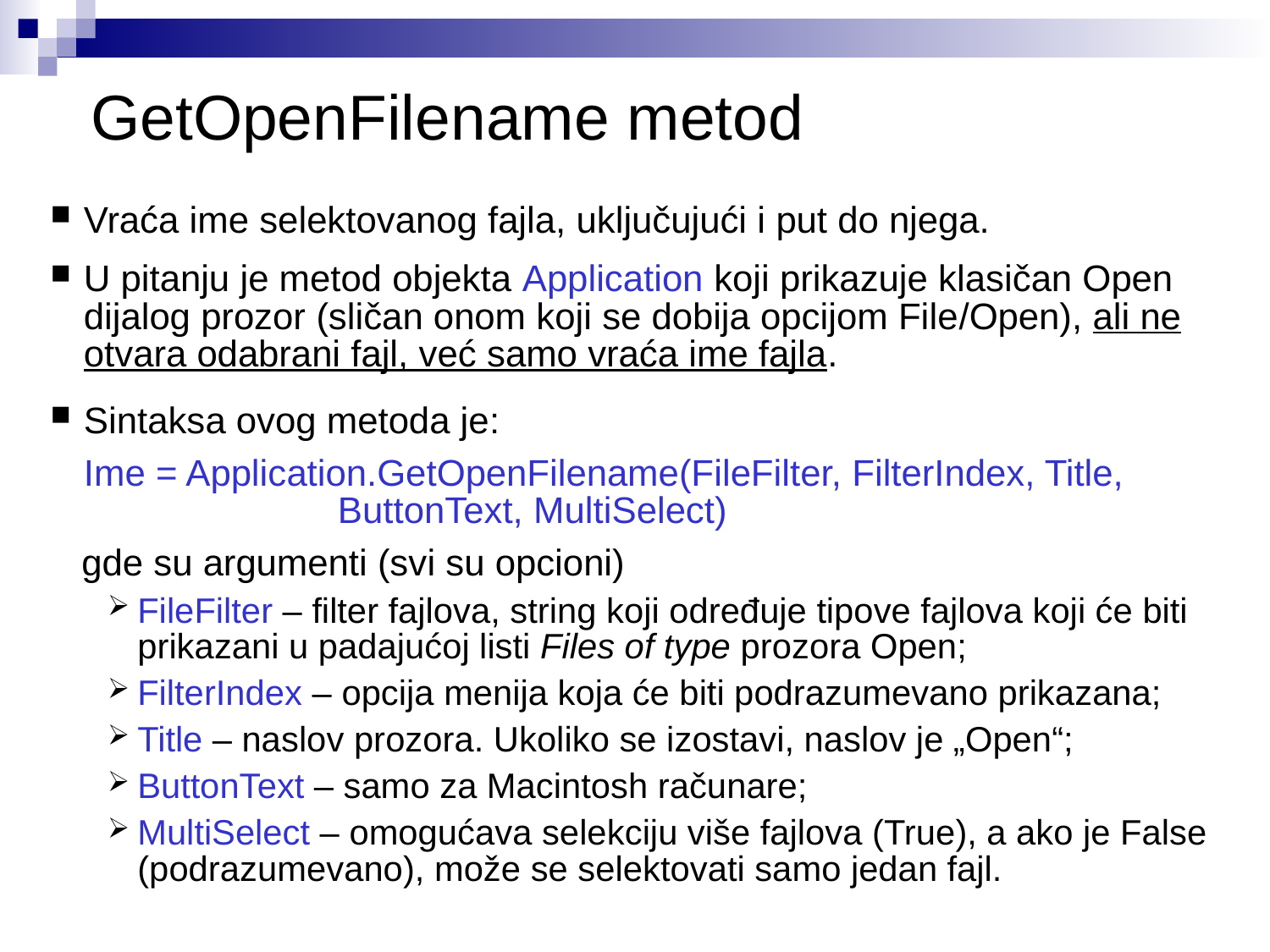

# GetOpenFilename metod
Vraća ime selektovanog fajla, uključujući i put do njega.
U pitanju je metod objekta Application koji prikazuje klasičan Open dijalog prozor (sličan onom koji se dobija opcijom File/Open), ali ne otvara odabrani fajl, već samo vraća ime fajla.
Sintaksa ovog metoda je:
	Ime = Application.GetOpenFilename(FileFilter, FilterIndex, Title, 		ButtonText, MultiSelect)
   gde su argumenti (svi su opcioni)
FileFilter – filter fajlova, string koji određuje tipove fajlova koji će biti prikazani u padajućoj listi Files of type prozora Open;
FilterIndex – opcija menija koja će biti podrazumevano prikazana;
Title – naslov prozora. Ukoliko se izostavi, naslov je „Open“;
ButtonText – samo za Macintosh računare;
MultiSelect – omogućava selekciju više fajlova (True), a ako je False (podrazumevano), može se selektovati samo jedan fajl.